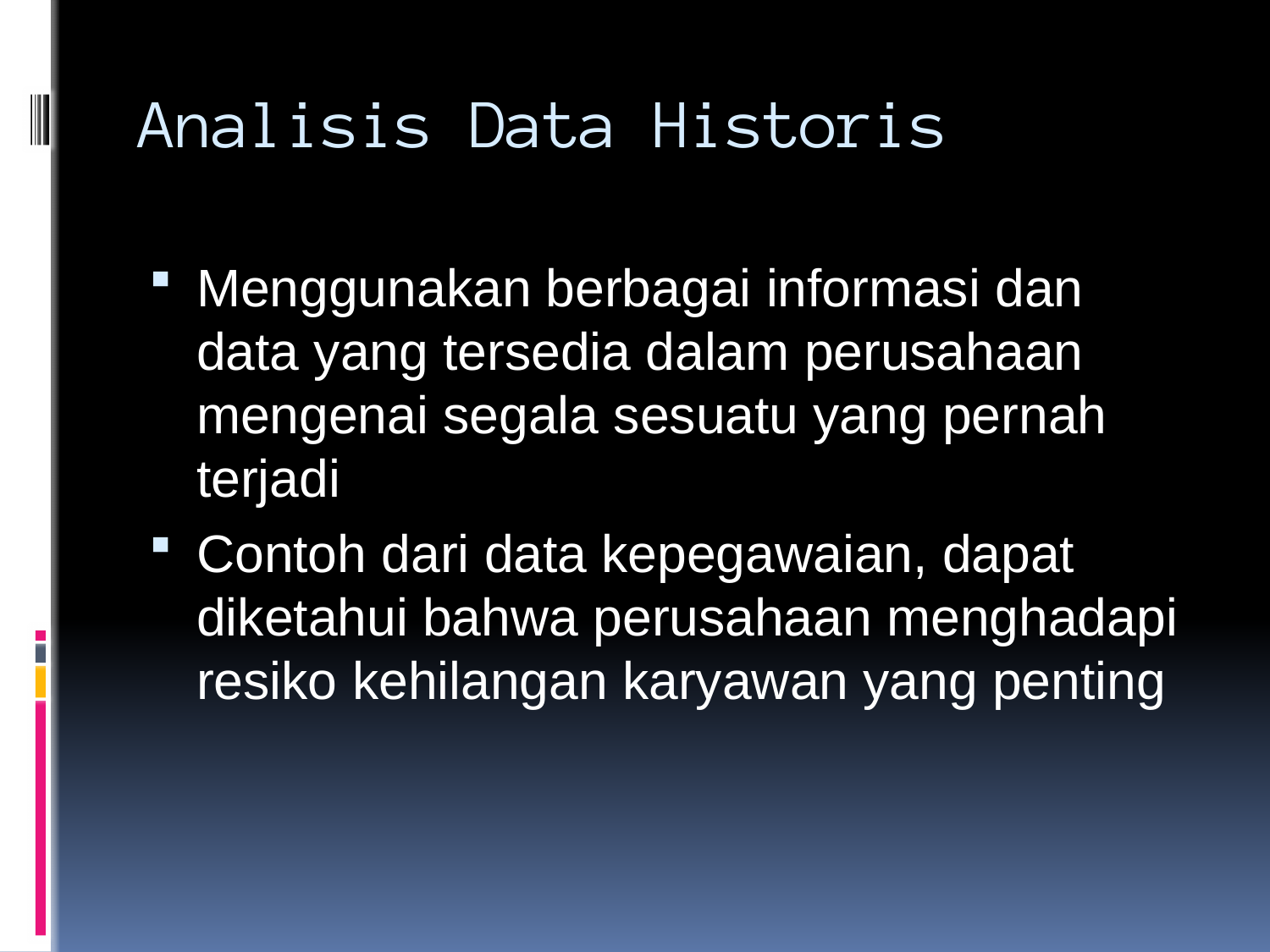

# Analisis Data Historis
Menggunakan berbagai informasi dan data yang tersedia dalam perusahaan mengenai segala sesuatu yang pernah terjadi
Contoh dari data kepegawaian, dapat diketahui bahwa perusahaan menghadapi resiko kehilangan karyawan yang penting